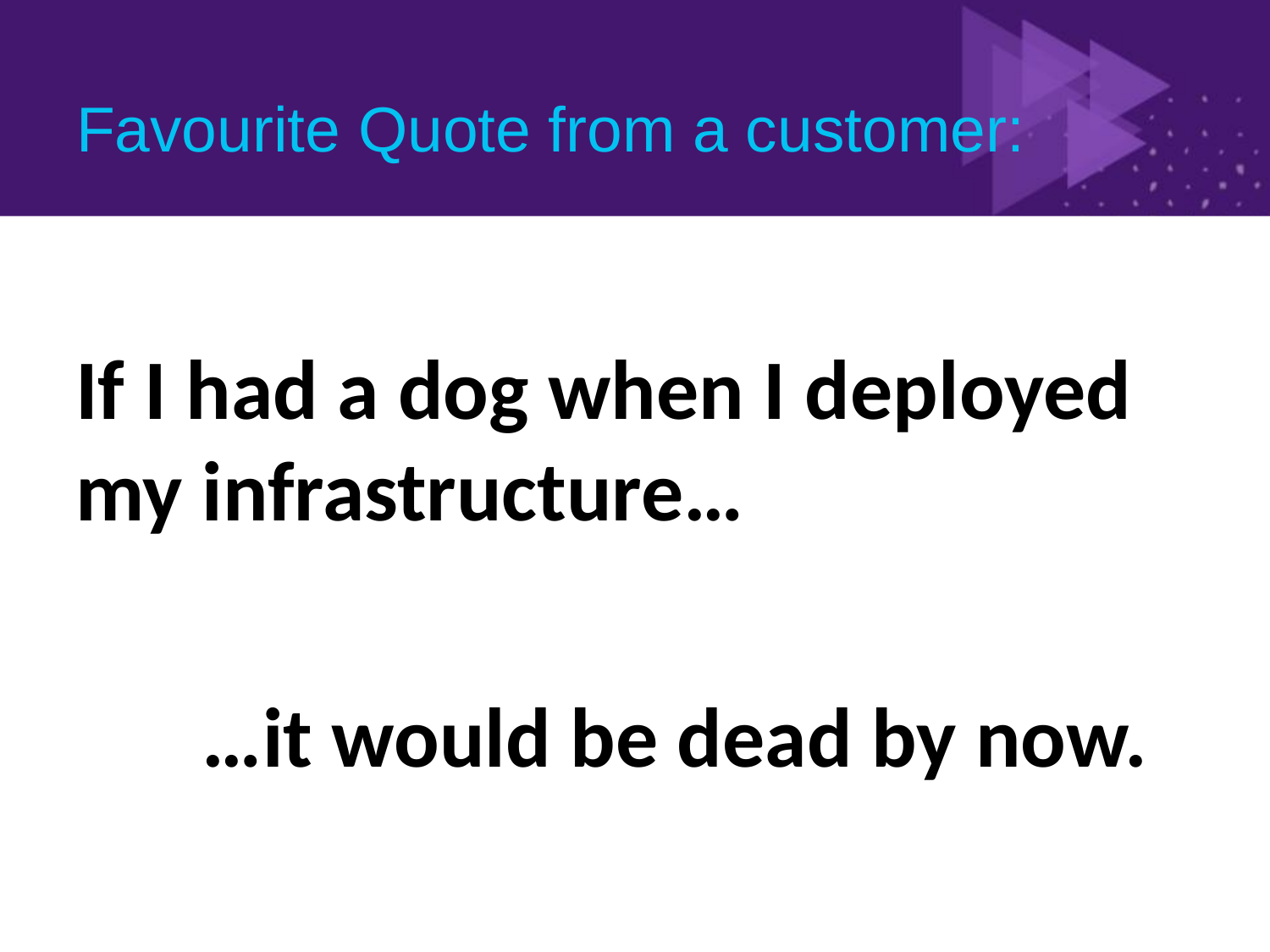

# Favourite Quote from a customer:
If I had a dog when I deployed my infrastructure…
…it would be dead by now.